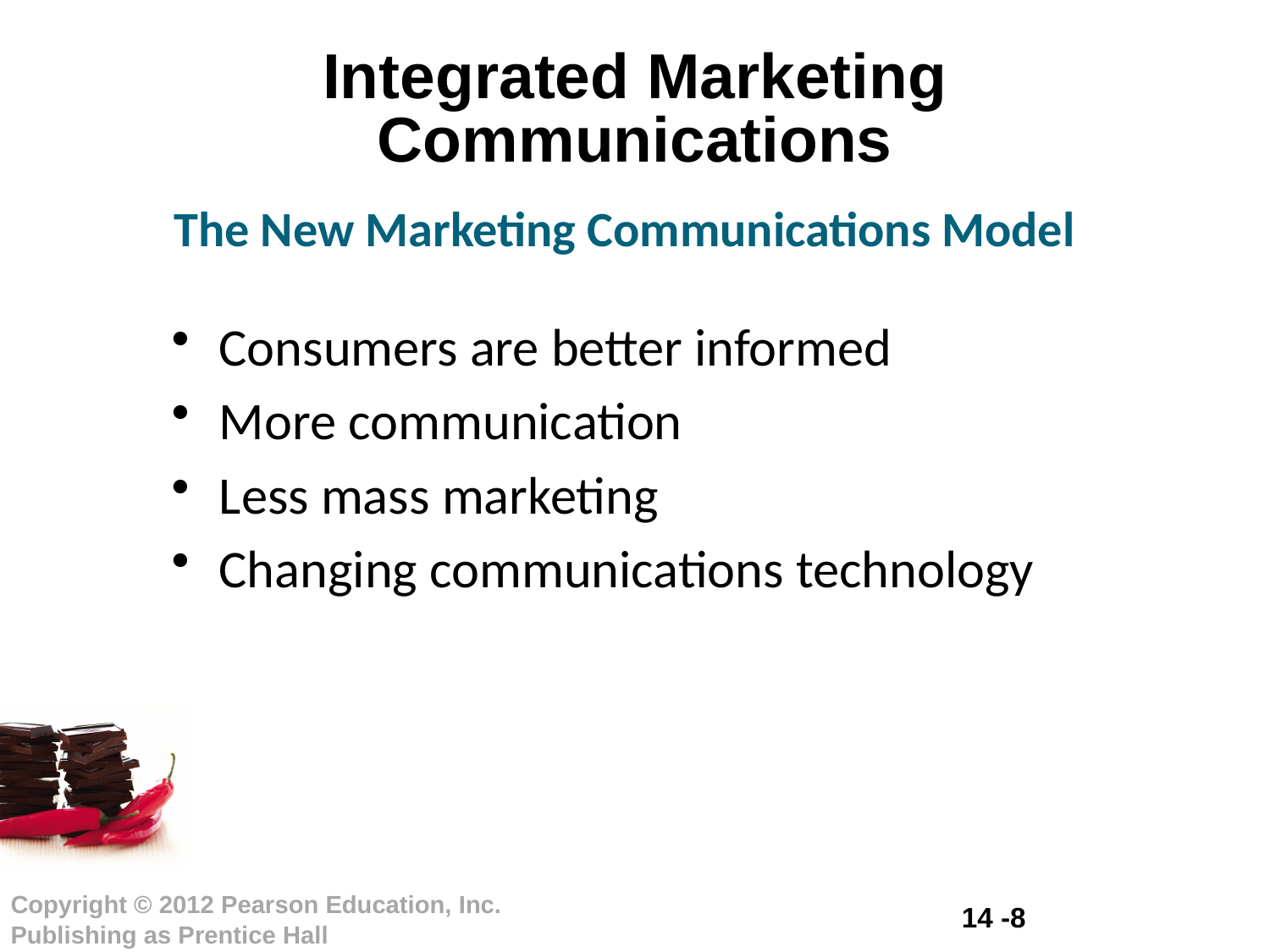

# Integrated Marketing Communications
The New Marketing Communications Model

Consumers are better informed
More communication
Less mass marketing
Changing communications technology